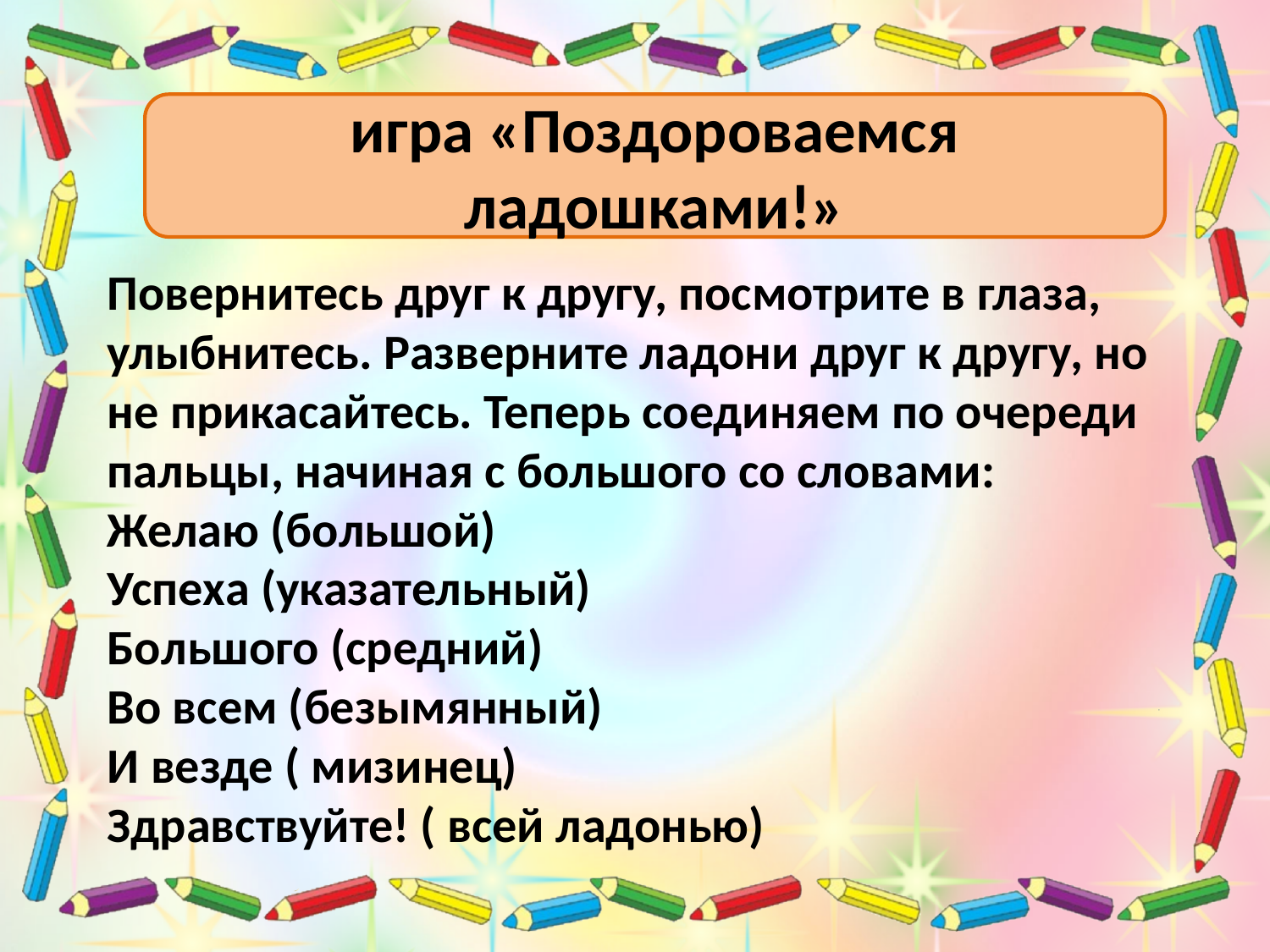

игра «Поздороваемся ладошками!»

Повернитесь друг к другу, посмотрите в глаза, улыбнитесь. Разверните ладони друг к другу, но не прикасайтесь. Теперь соединяем по очереди пальцы, начиная с большого со словами: Желаю (большой)
Успеха (указательный)
Большого (средний)
Во всем (безымянный)
И везде ( мизинец)
Здравствуйте! ( всей ладонью)